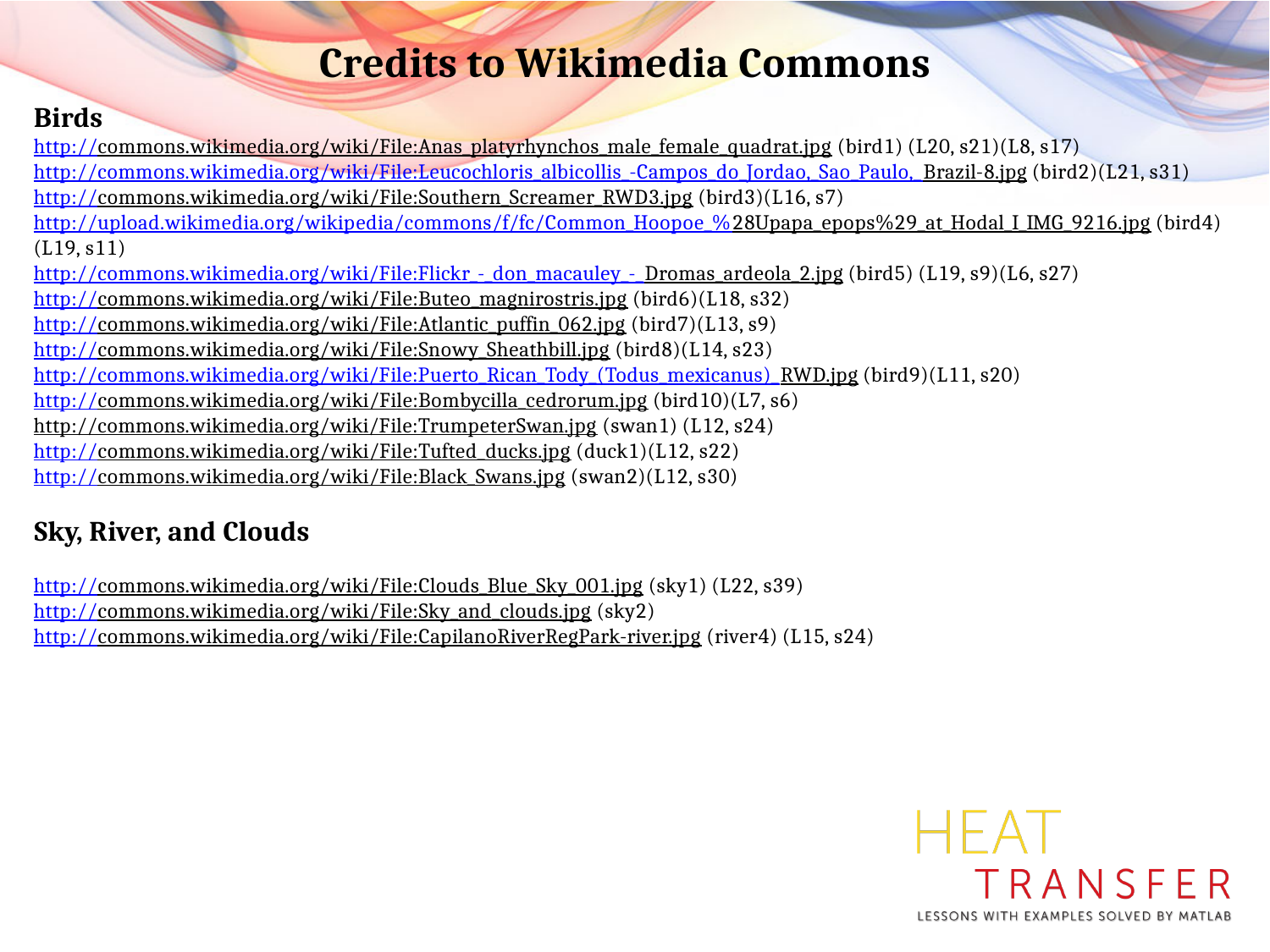

Credits to Wikimedia Commons
Birds
http://commons.wikimedia.org/wiki/File:Anas_platyrhynchos_male_female_quadrat.jpg (bird1) (L20, s21)(L8, s17)
http://commons.wikimedia.org/wiki/File:Leucochloris_albicollis_-Campos_do_Jordao,_Sao_Paulo,_Brazil-8.jpg (bird2)(L21, s31)
http://commons.wikimedia.org/wiki/File:Southern_Screamer_RWD3.jpg (bird3)(L16, s7)
http://upload.wikimedia.org/wikipedia/commons/f/fc/Common_Hoopoe_%28Upapa_epops%29_at_Hodal_I_IMG_9216.jpg (bird4) (L19, s11)
http://commons.wikimedia.org/wiki/File:Flickr_-_don_macauley_-_Dromas_ardeola_2.jpg (bird5) (L19, s9)(L6, s27)
http://commons.wikimedia.org/wiki/File:Buteo_magnirostris.jpg (bird6)(L18, s32)
http://commons.wikimedia.org/wiki/File:Atlantic_puffin_062.jpg (bird7)(L13, s9)
http://commons.wikimedia.org/wiki/File:Snowy_Sheathbill.jpg (bird8)(L14, s23)
http://commons.wikimedia.org/wiki/File:Puerto_Rican_Tody_(Todus_mexicanus)_RWD.jpg (bird9)(L11, s20)
http://commons.wikimedia.org/wiki/File:Bombycilla_cedrorum.jpg (bird10)(L7, s6)
http://commons.wikimedia.org/wiki/File:TrumpeterSwan.jpg (swan1) (L12, s24)
http://commons.wikimedia.org/wiki/File:Tufted_ducks.jpg (duck1)(L12, s22)
http://commons.wikimedia.org/wiki/File:Black_Swans.jpg (swan2)(L12, s30)

Sky, River, and Clouds

http://commons.wikimedia.org/wiki/File:Clouds_Blue_Sky_001.jpg (sky1) (L22, s39)
http://commons.wikimedia.org/wiki/File:Sky_and_clouds.jpg (sky2)
http://commons.wikimedia.org/wiki/File:CapilanoRiverRegPark-river.jpg (river4) (L15, s24)